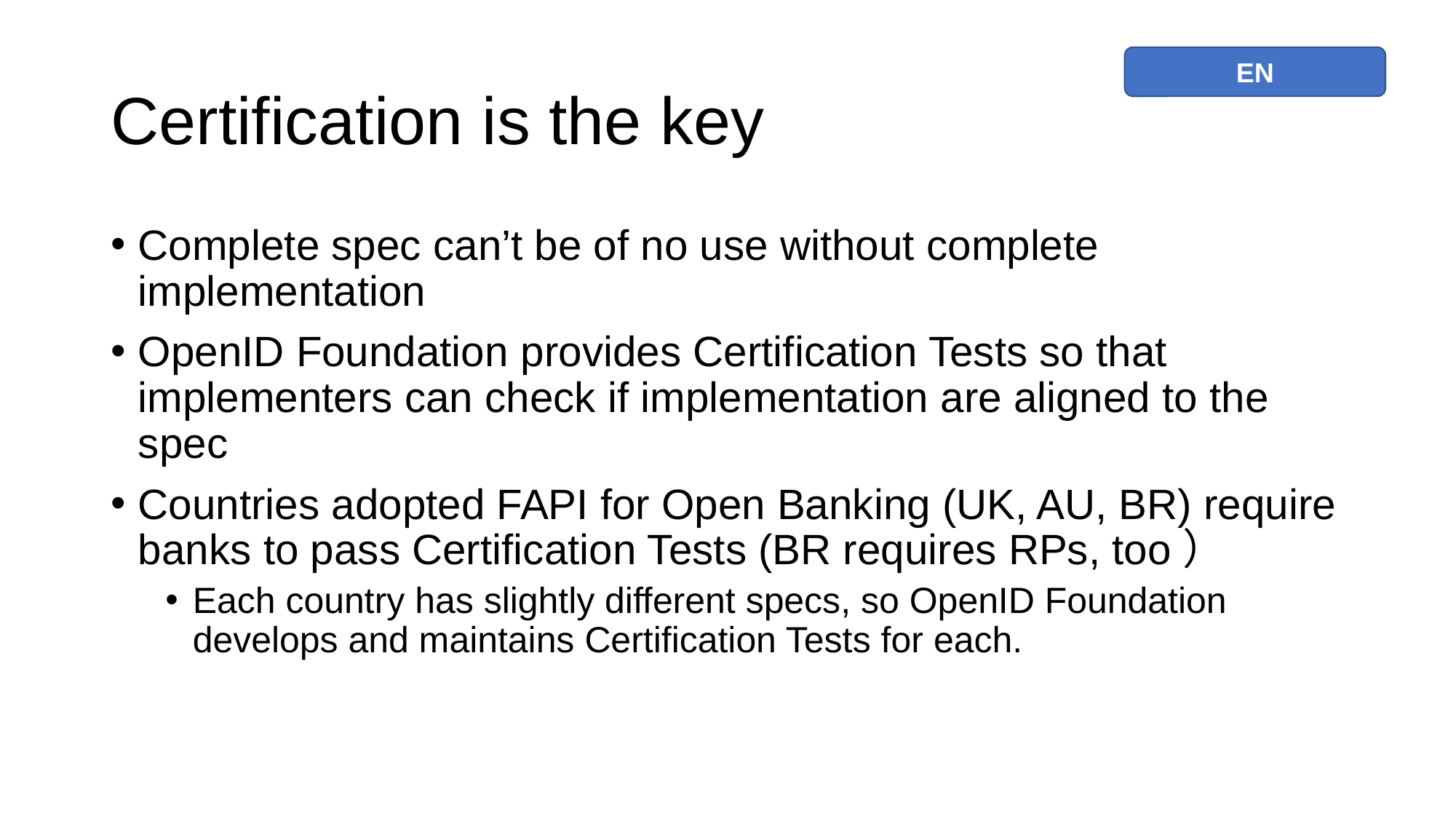

# Certification is the key
EN
Complete spec can’t be of no use without complete implementation
OpenID Foundation provides Certification Tests so that implementers can check if implementation are aligned to the spec
Countries adopted FAPI for Open Banking (UK, AU, BR) require banks to pass Certification Tests (BR requires RPs, too）
Each country has slightly different specs, so OpenID Foundation develops and maintains Certification Tests for each.